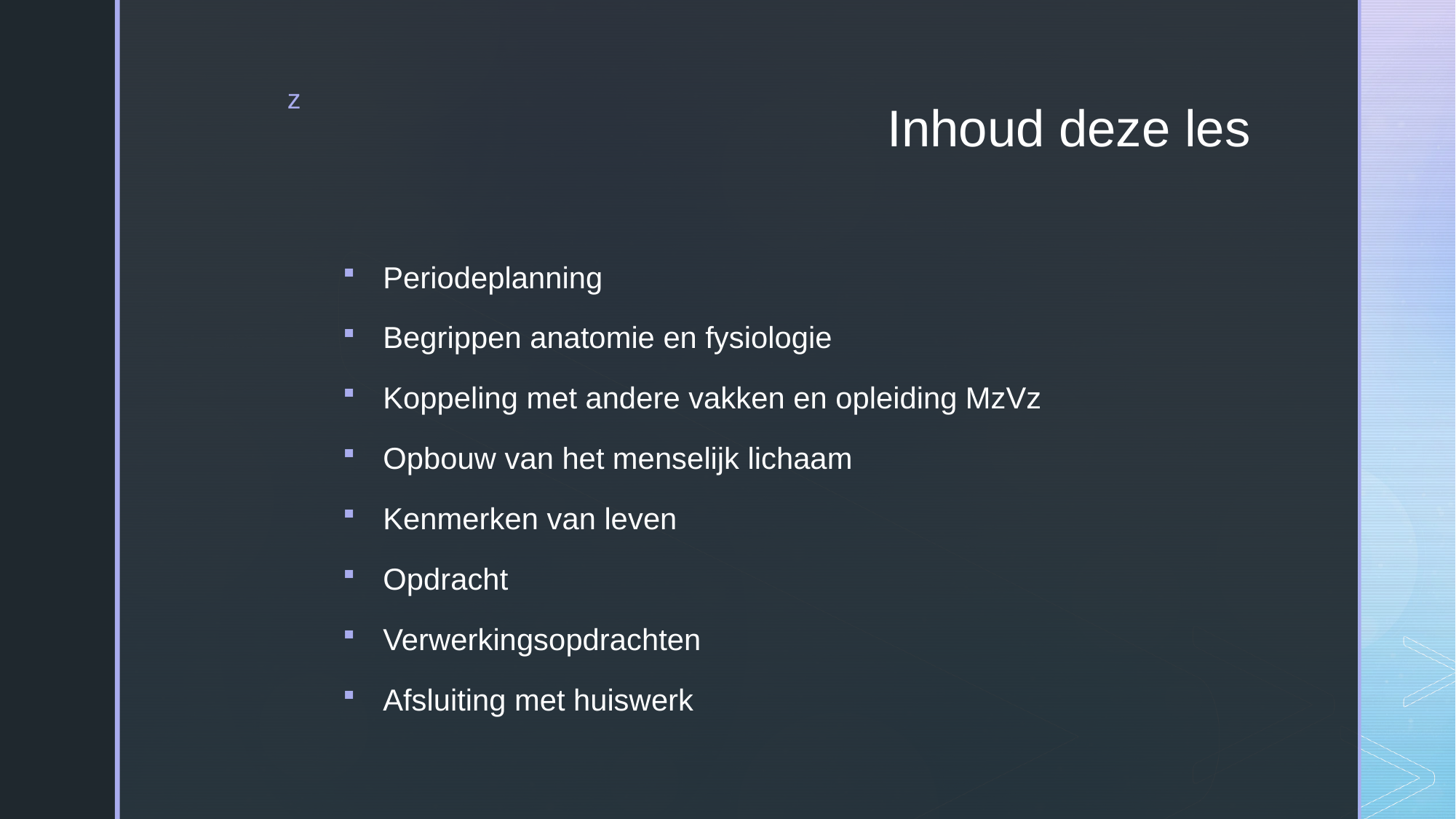

# Inhoud deze les
Periodeplanning
Begrippen anatomie en fysiologie
Koppeling met andere vakken en opleiding MzVz
Opbouw van het menselijk lichaam
Kenmerken van leven
Opdracht
Verwerkingsopdrachten
Afsluiting met huiswerk